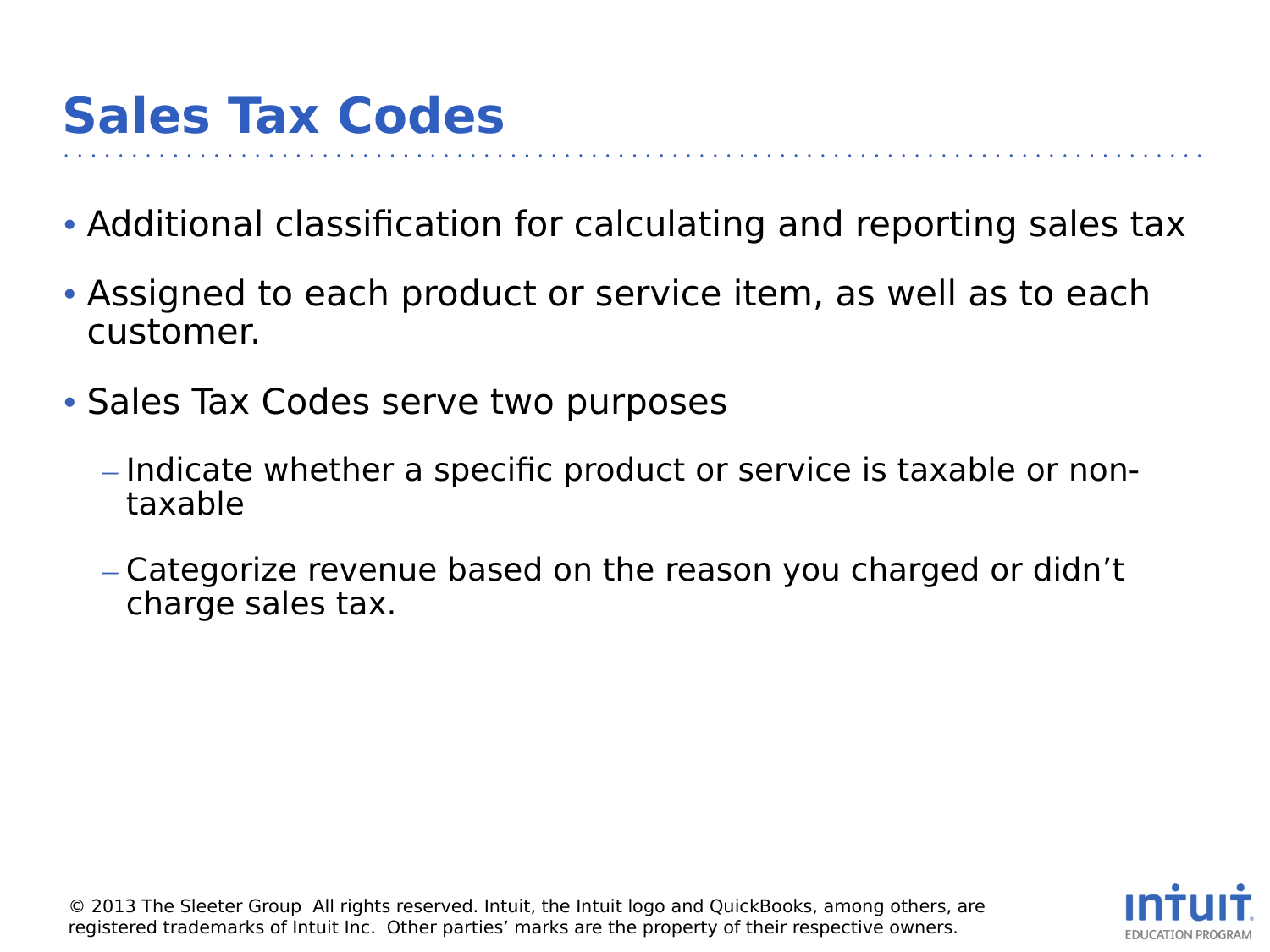

# Sales Tax Codes
Additional classification for calculating and reporting sales tax
Assigned to each product or service item, as well as to each customer.
Sales Tax Codes serve two purposes
Indicate whether a specific product or service is taxable or non-taxable
Categorize revenue based on the reason you charged or didn’t charge sales tax.